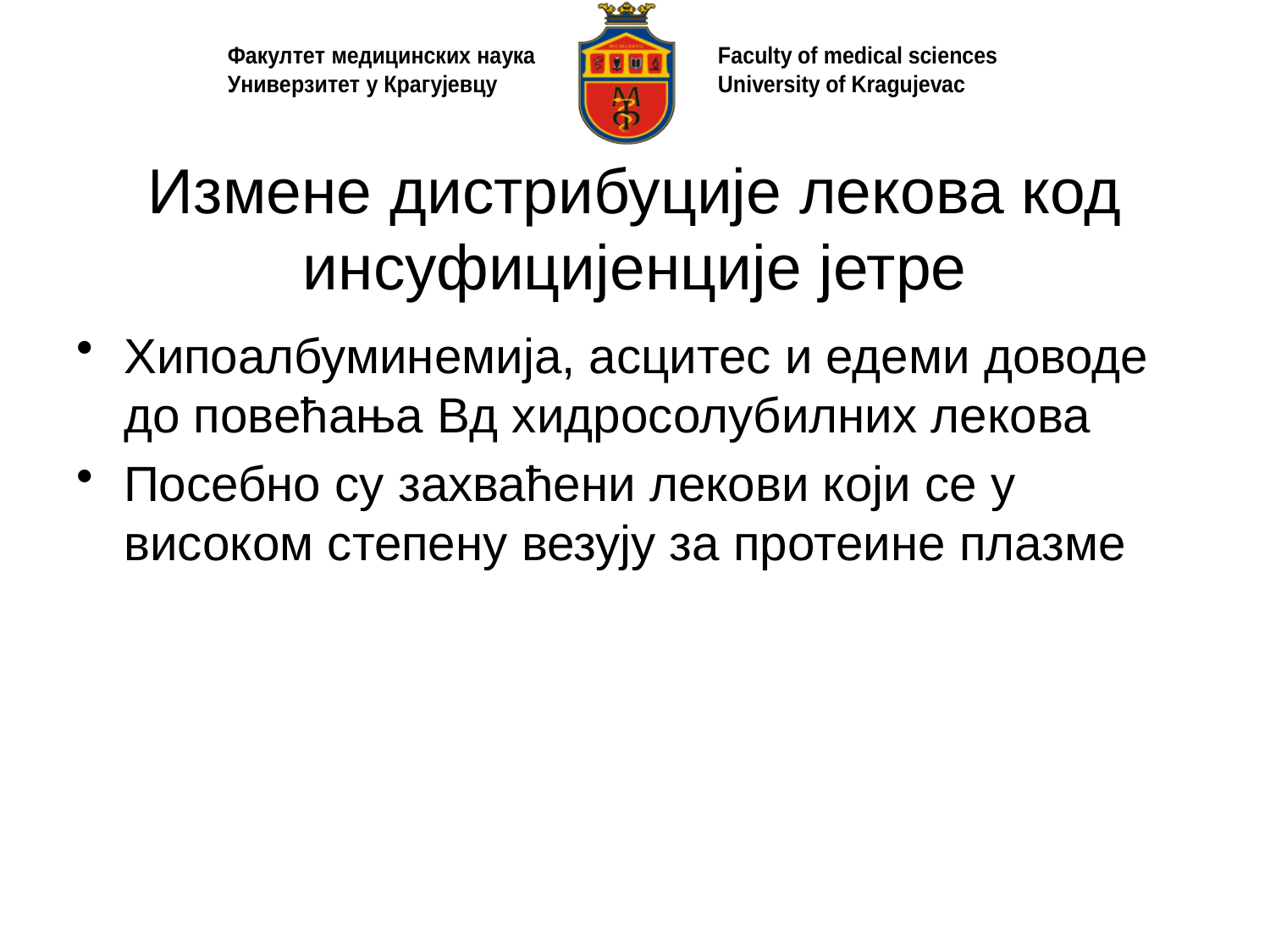

# Измене дистрибуције лекова код инсуфицијенције јетре
Хипоалбуминемија, асцитес и едеми доводе до повећања Вд хидросолубилних лекова
Посебно су захваћени лекови који се у високом степену везују за протеине плазме